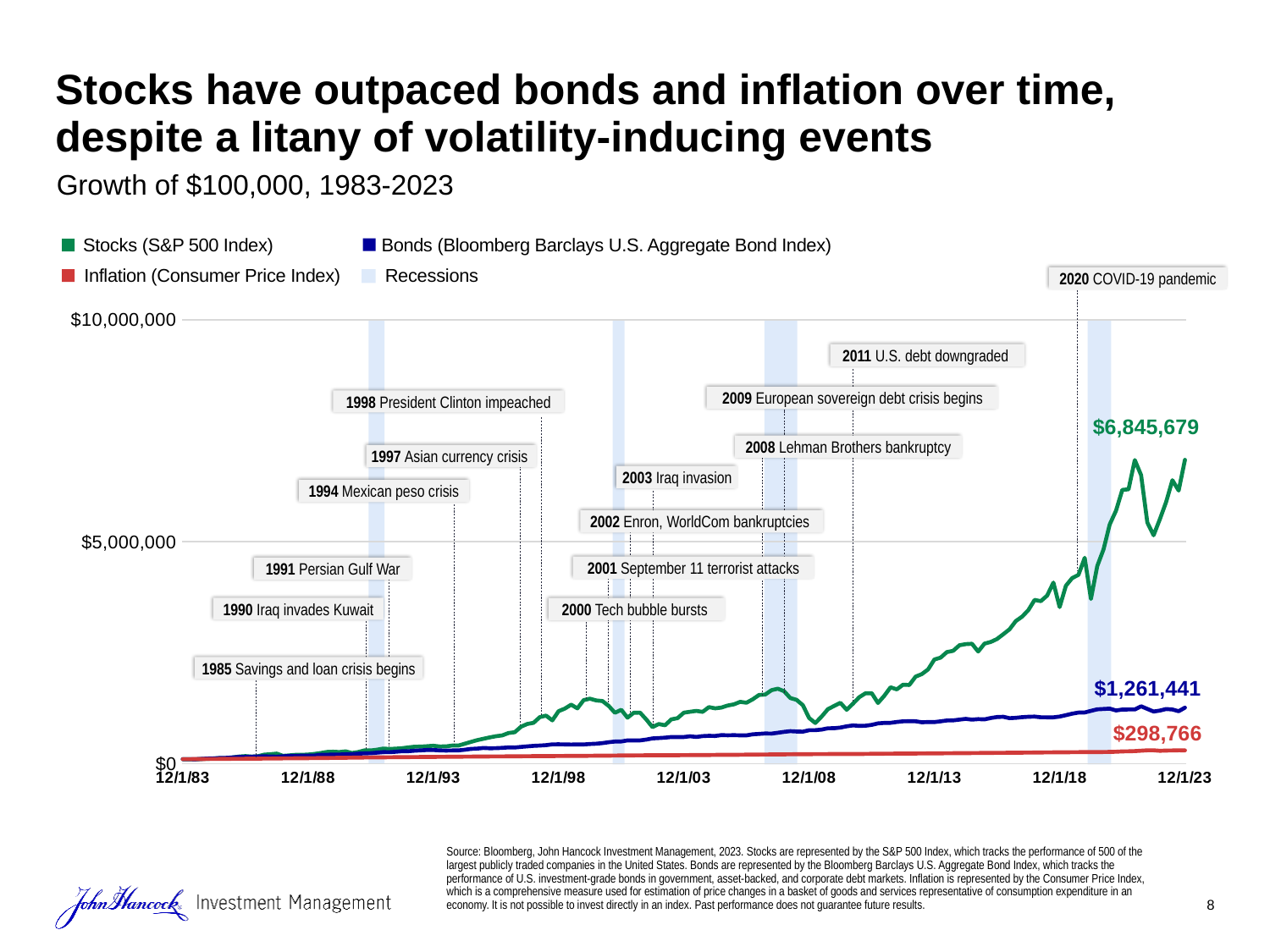

# Stocks have outpaced bonds and inflation over time, despite a litany of volatility-inducing events
Growth of $100,000, 1983-2023
Stocks (S&P 500 Index)
Bonds (Bloomberg Barclays U.S. Aggregate Bond Index)

Recessions
Inflation (Consumer Price Index)
2020 COVID-19 pandemic

### Chart

| Category |  |  |  |
|---|---|---|---|
| 30681 | 100000.0 | 100000.0 | 100000.0 |
| 30772 | 97604.62237208903 | 100398.87932004487 | 100950.82520000002 |
| 30863 | 95097.7346404081 | 98321.59249461084 | 102163.94036373931 |
| 30955 | 104316.21240922147 | 106957.10746036137 | 103442.62648893856 |
| 31047 | 106273.65267611863 | 115147.11858945998 | 104754.09962330399 |
| 31137 | 116033.42861116509 | 117711.3563402683 | 105639.34996405627 |
| 31228 | 124543.2978601573 | 127761.08770882964 | 106754.0992744531 |
| 31320 | 119443.18960221164 | 130491.08614888247 | 107672.13328624572 |
| 31412 | 139990.85692906307 | 140597.80479429028 | 109245.89621206294 |
| 31502 | 159735.93984672864 | 151517.82226791178 | 110098.35095299213 |
| 31593 | 169150.8116617697 | 153320.55523052815 | 111049.17319332923 |
| 31685 | 157351.2717742441 | 156957.10943647884 | 112065.56751940632 |
| 31777 | 166120.24069352815 | 162059.67408526214 | 113442.61296357749 |
| 31867 | 201590.92188693088 | 164737.87453305835 | 114327.85558728201 |
| 31958 | 211710.6102067715 | 161790.3055547992 | 115639.32779655774 |
| 32050 | 225676.78422008714 | 157376.7103247675 | 116721.29323254726 |
| 32142 | 174842.59870457914 | 166525.0752120207 | 118360.64379599837 |
| 32233 | 184798.91399573637 | 172788.02396904078 | 119278.67652731015 |
| 32324 | 197107.38898899767 | 174818.69023010277 | 120688.50289167101 |
| 32416 | 197775.68178176912 | 178305.01207822794 | 121901.61641284495 |
| 32508 | 203881.12002743952 | 179657.06377630768 | 123704.8971504092 |
| 32598 | 218335.38224133838 | 181703.2702254937 | 124885.22884917611 |
| 32689 | 237608.18640430007 | 196176.96353656115 | 126163.91447044673 |
| 32781 | 263054.8216719795 | 198388.9346272267 | 127311.45967621425 |
| 32873 | 268483.3264251891 | 205760.46950022693 | 129081.95939416345 |
| 32963 | 260406.58679142746 | 204123.50117909003 | 130721.29537335483 |
| 33054 | 276787.65700930054 | 211583.09184847973 | 132262.27055281852 |
| 33146 | 238748.06810642465 | 213396.1875713354 | 134131.13590668075 |
| 33238 | 260148.9726899224 | 224197.06096784954 | 135836.05129027477 |
| 33328 | 297937.5845638787 | 230480.73524534845 | 137901.620062944 |
| 33419 | 297254.08455603744 | 234220.89334028255 | 138983.59589815457 |
| 33511 | 313149.93970387 | 247523.83187840373 | 140360.63994595327 |
| 33603 | 339405.51935590047 | 260075.62443633727 | 141868.83860276005 |
| 33694 | 330832.6256636057 | 256749.89770627703 | 143245.88805905124 |
| 33785 | 337124.2651818755 | 267110.44469402375 | 144327.8557656566 |
| 33877 | 347753.97141166544 | 278584.74732116534 | 145278.66790652453 |
| 33969 | 365265.9055363496 | 279325.52263664367 | 146721.30454617774 |
| 34059 | 381216.9076613139 | 290872.3566809908 | 148229.49655855668 |
| 34150 | 383072.39768083865 | 298585.7915016595 | 149245.8941061088 |
| 34242 | 392970.9909915682 | 306376.91145400814 | 149999.98674581625 |
| 34334 | 402080.0273309381 | 306558.2241880817 | 151245.89061072667 |
| 34424 | 386831.82546413963 | 297772.48476897564 | 152491.8118331055 |
| 34515 | 388460.91563931416 | 294700.58638125437 | 153475.41085798785 |
| 34607 | 407453.01553206216 | 296498.12610704586 | 154393.43392719896 |
| 34699 | 407389.2822792038 | 297617.0670787953 | 155442.63689449918 |
| 34789 | 447056.08438928047 | 312629.50535525876 | 156950.82887185412 |
| 34880 | 489731.13746500394 | 331677.3811099529 | 158163.94765784676 |
| 34972 | 528650.8600077942 | 338188.9886858973 | 158950.8448827849 |
| 35064 | 560477.0893825245 | 352600.4817221185 | 160163.94151794413 |
| 35155 | 590557.0054267816 | 346347.919438748 | 161475.4226512596 |
| 35246 | 617063.8053142714 | 348316.41704284376 | 162393.46361903625 |
| 35338 | 636140.3946044866 | 354760.6785339374 | 163180.3411470023 |
| 35430 | 689163.9910506024 | 365400.9489079163 | 164327.88966427455 |
| 35520 | 707637.0817659074 | 363359.91988661495 | 165508.21044023868 |
| 35611 | 831179.098942428 | 376704.3094656937 | 166524.60738339895 |
| 35703 | 893434.4542092896 | 389219.8363150245 | 166918.03990287197 |
| 35795 | 919092.2689154127 | 400678.59875404206 | 167967.21125474738 |
| 35885 | 1047298.9419823389 | 406910.4829437543 | 169147.54187534898 |
| 35976 | 1081883.1666020784 | 416416.27215786 | 170196.7331236016 |
| 36068 | 974267.4010792257 | 434024.048322555 | 170918.02849544838 |
| 36160 | 1181755.435581845 | 435484.85762409266 | 171901.63243699778 |
| 36250 | 1240635.3283776129 | 433324.6924301539 | 172852.4533711202 |
| 36341 | 1328078.8709671795 | 429517.20405930904 | 173770.4954810719 |
| 36433 | 1245148.008922538 | 432433.70056579006 | 174327.87553614733 |
| 36525 | 1430415.0555417608 | 431905.30255169334 | 175377.05042227416 |
| 36616 | 1463220.2739038374 | 441437.01842757245 | 176655.73828153903 |
| 36707 | 1424350.0597028914 | 449124.5265864676 | 177967.20893054115 |
| 36799 | 1410552.956282873 | 462660.58375538926 | 178786.88496241716 |
| 36891 | 1300184.7291013463 | 482117.6897336625 | 179868.86367830815 |
| 36981 | 1146042.4283519688 | 496751.9623538548 | 181377.0538477255 |
| 37072 | 1213114.4747696952 | 499554.50802005304 | 182622.9685618852 |
| 37164 | 1035051.7886499455 | 522591.16907072574 | 183573.78883852172 |
| 37256 | 1145647.110047556 | 522829.47303388064 | 184754.1080885507 |
| 37346 | 1148796.00843574 | 523316.42000701977 | 185967.23441619612 |
| 37437 | 994895.6395438733 | 542649.204480301 | 187081.98152880184 |
| 37529 | 823011.6223431332 | 567514.5172508932 | 187737.72458403563 |
| 37621 | 892453.1756936593 | 576445.30369547 | 188524.60822002433 |
| 37711 | 864346.031802686 | 584469.542278619 | 189278.6969438871 |
| 37802 | 997396.5916222195 | 599088.2589017472 | 189934.44549401285 |
| 37894 | 1023787.7383165637 | 598218.0083668022 | 190262.3009320695 |
| 37986 | 1148449.090980339 | 600103.5722711029 | 190754.09378145327 |
| 38077 | 1167895.555134935 | 616058.839926537 | 191803.2789521094 |
| 38168 | 1187996.6772029009 | 601004.9980359362 | 193311.48241483775 |
| 38260 | 1165815.6370184743 | 620218.6147186997 | 193704.9215811997 |
| 38352 | 1273423.965399203 | 626139.6319101711 | 194786.89344738057 |
| 38442 | 1246066.1503467164 | 623135.111225181 | 196262.2948897973 |
| 38533 | 1263120.4516559837 | 641882.4906463437 | 197475.39246815702 |
| 38625 | 1308654.5800727794 | 637556.9749261112 | 197737.7087280143 |
| 38717 | 1335974.1206786707 | 641348.9705356528 | 198918.03813360914 |
| 38807 | 1392184.8808476483 | 637199.5664081988 | 200360.65848315583 |
| 38898 | 1372129.4467145533 | 636712.5878171795 | 202327.8626419312 |
| 38990 | 1449866.4146664233 | 660956.293062811 | 203311.47428564046 |
| 39082 | 1546981.5003625618 | 669140.8192354906 | 204163.9245310581 |
| 39172 | 1556883.139046174 | 679200.906319477 | 205588.17378356366 |
| 39263 | 1654626.5215864219 | 675682.6682625051 | 206918.34653734992 |
| 39355 | 1688220.4203207889 | 694901.3218182697 | 207703.2620680689 |
| 39447 | 1631972.1229949186 | 715757.3375709931 | 208888.18425377578 |
| 39538 | 1477838.980118147 | 731276.1874766711 | 210449.17912590483 |
| 39629 | 1437541.1962236352 | 723816.2419049232 | 211735.08897587916 |
| 39721 | 1317219.94833557 | 720280.4887099226 | 212912.44560114655 |
| 39813 | 1028177.819113762 | 753264.7198008987 | 213053.4378407582 |
| 39903 | 914956.6543742612 | 754137.0250184773 | 214112.4561087141 |
| 39994 | 1060700.7526546249 | 767579.3187798387 | 215591.4554565064 |
| 40086 | 1226232.7291886602 | 796318.4478395598 | 216092.7694917502 |
| 40178 | 1300279.8459050115 | 797936.3508571662 | 216767.19900144092 |
| 40268 | 1370319.7092679637 | 812154.3693351138 | 216966.22379436574 |
| 40359 | 1213757.4137809926 | 840487.3644348878 | 217581.61520553974 |
| 40451 | 1350841.8488896003 | 861305.45592339 | 217939.6598961654 |
| 40543 | 1496145.738674224 | 850135.0384463227 | 218344.59091249385 |
| 40633 | 1584708.32872909 | 853723.7350724853 | 219304.26921149594 |
| 40724 | 1586280.354962531 | 873281.0852698263 | 220833.7716387763 |
| 40816 | 1366294.729972516 | 906646.7082984879 | 222074.4368353847 |
| 40908 | 1527741.039273355 | 916801.0633062759 | 223062.97765106708 |
| 40999 | 1720032.0145679852 | 919569.9490163102 | 224208.87135067667 |
| 41090 | 1672701.0340313294 | 938546.3289511765 | 225830.8467551437 |
| 41182 | 1778943.2509196205 | 953422.0489386448 | 226514.45513348546 |
| 41274 | 1772232.9225372206 | 955442.6819584855 | 227400.68138695805 |
| 41364 | 1960185.7381263366 | 954278.7936507032 | 228556.09021846316 |
| 41455 | 2017230.0105579721 | 932092.9213978633 | 229619.03876991523 |
| 41547 | 2123033.000628822 | 937384.3309251922 | 230436.74408402125 |
| 41639 | 2346226.052327357 | 936107.413712019 | 231280.35394699415 |
| 41729 | 2388633.0062611 | 953360.8403811239 | 232247.56399287374 |
| 41820 | 2513650.1181619526 | 972853.8992401871 | 233998.37549214516 |
| 41912 | 2542001.3160631773 | 974468.421093284 | 234516.40944955166 |
| 42004 | 2667389.9517084113 | 991952.7190832993 | 235224.93985334036 |
| 42094 | 2692745.32308543 | 1007889.4279799508 | 236196.08372996285 |
| 42185 | 2700233.192622423 | 990930.5801532118 | 238122.96394085523 |
| 42277 | 2526380.2290514214 | 1003125.5940821132 | 238834.78301197995 |
| 42369 | 2704302.172453802 | 997408.011742881 | 239947.2430930201 |
| 42460 | 2740751.6116003767 | 1027649.3071858631 | 241497.09040998534 |
| 42551 | 2808043.4600099614 | 1050398.7242971996 | 243386.92444200613 |
| 42643 | 2916211.72730491 | 1055212.2318375695 | 244181.35630311482 |
| 42735 | 3027736.4123922316 | 1023814.3918792426 | 245226.08244106657 |
| 42825 | 3211401.930904357 | 1032174.8602033284 | 246206.98677083084 |
| 42916 | 3310576.445334546 | 1047093.9156327073 | 246945.6077311433 |
| 43008 | 3458903.512391315 | 1055978.5075068509 | 247933.39016206787 |
| 43100 | 3688740.7329826932 | 1060075.7041159775 | 249420.9905030403 |
| 43190 | 3660739.5020786216 | 1044592.2383816595 | 251169.93048844754 |
| 43281 | 3786445.635840499 | 1042934.4704993478 | 252932.1417347936 |
| 43373 | 4078410.885928888 | 1043136.7997866247 | 253945.13546830567 |
| 43465 | 3527017.890973074 | 1060195.2158735355 | 254453.0257392423 |
| 43555 | 4008385.292733079 | 1091395.7008814777 | 255981.77951788367 |
| 43646 | 4180898.1789617245 | 1125005.2314901226 | 257263.48105587493 |
| 43738 | 4251902.372735031 | 1150538.3502240225 | 258551.60007731203 |
| 43830 | 4637549.917942098 | 1152610.4697927758 | 260106.0143653896 |
| 43921 | 3710039.934353679 | 1188917.6995912483 | 260106.0143653896 |
| 44012 | 4450192.901257238 | 1223396.3128793945 | 259325.69632229343 |
| 44104 | 4827124.239993727 | 1230981.3700192468 | 262178.2789818386 |
| 44196 | 5391415.063648993 | 1239228.9451983757 | 263489.1703767478 |
| 44286 | 5702499.71282154 | 1197466.9297451905 | 267942.1373561148 |
| 44377 | 6168393.9393590605 | 1219380.5745595274 | 274828.25028616696 |
| 44469 | 6182581.245419586 | 1219990.264846807 | 277466.60148891417 |
| 44561 | 6841026.148056773 | 1220112.2638732917 | 282011.5044213026 |
| 44651 | 6502395.353727963 | 1292464.9211209777 | 290810.2633592472 |
| 44742 | 5432751.318039713 | 1231848.316320404 | 299709.0574180401 |
| 44834 | 5145902.048447217 | 1173335.5212951847 | 300218.5628156508 |
| 44926 | 5510231.913477279 | 1195276.8955434046 | 289080.4541351901 |
| 45016 | 5897601.216994732 | 1230657.0916514895 | 293994.8218554883 |
| 45107 | 6387102.118005294 | 1220319.572081617 | 297169.96593152755 |
| 45199 | 6153972.890698101 | 1180903.2499033809 | 299785.061631725 |
| 45291 | 6845679.443612568 | 1261440.8515467914 | 298765.79242217715 |

2011 U.S. debt downgraded
2009 European sovereign debt crisis begins
1998 President Clinton impeached
$6,845,679

2008 Lehman Brothers bankruptcy
1997 Asian currency crisis
2003 Iraq invasion
1994 Mexican peso crisis
2002 Enron, WorldCom bankruptcies
2001 September 11 terrorist attacks
1991 Persian Gulf War
1990 Iraq invades Kuwait
2000 Tech bubble bursts
1985 Savings and loan crisis begins
$1,261,441

$298,766

Source: Bloomberg, John Hancock Investment Management, 2023. Stocks are represented by the S&P 500 Index, which tracks the performance of 500 of the largest publicly traded companies in the United States. Bonds are represented by the Bloomberg Barclays U.S. Aggregate Bond Index, which tracks the performance of U.S. investment-grade bonds in government, asset-backed, and corporate debt markets. Inflation is represented by the Consumer Price Index, which is a comprehensive measure used for estimation of price changes in a basket of goods and services representative of consumption expenditure in an economy. It is not possible to invest directly in an index. Past performance does not guarantee future results.
8